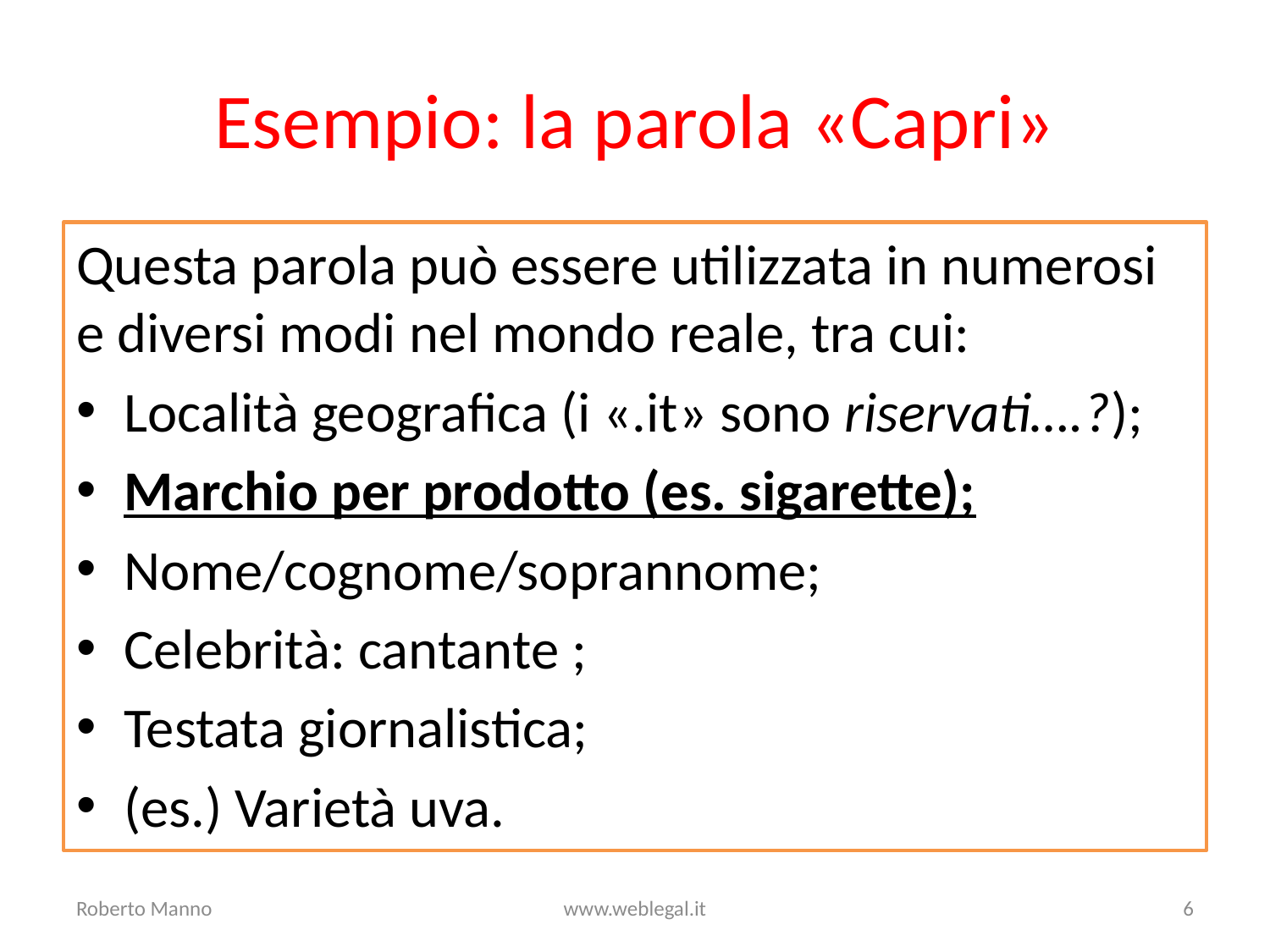

# Esempio: la parola «Capri»
Questa parola può essere utilizzata in numerosi e diversi modi nel mondo reale, tra cui:
Località geografica (i «.it» sono riservati….?);
Marchio per prodotto (es. sigarette);
Nome/cognome/soprannome;
Celebrità: cantante ;
Testata giornalistica;
(es.) Varietà uva.

Roberto Manno
www.weblegal.it
6